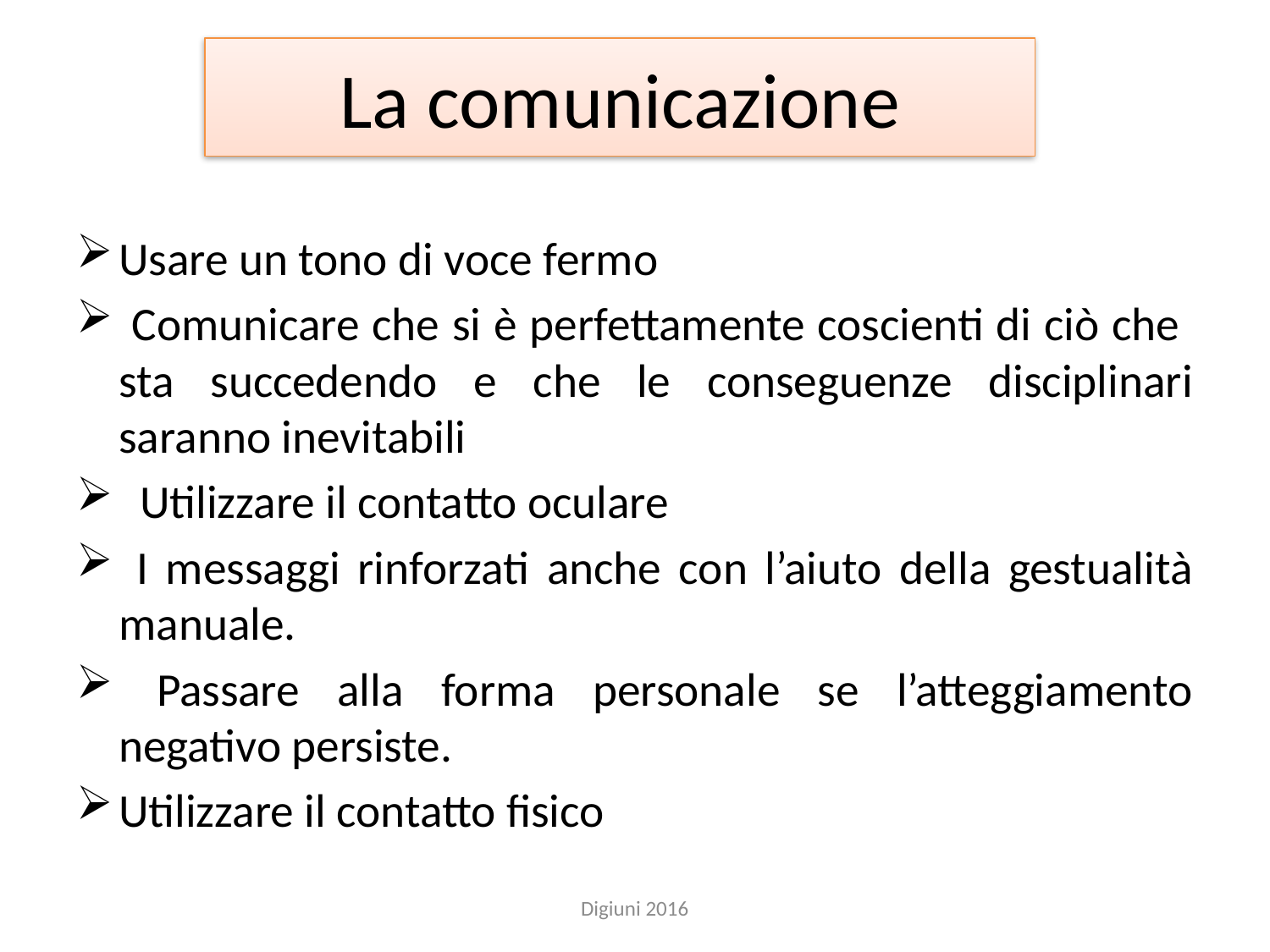

# La comunicazione
Usare un tono di voce fermo
 Comunicare che si è perfettamente coscienti di ciò che  sta succedendo e che le conseguenze disciplinari saranno inevitabili
  Utilizzare il contatto oculare
 I messaggi rinforzati anche con l’aiuto della gestualità manuale.
 Passare alla forma personale se l’atteggiamento negativo persiste.
Utilizzare il contatto fisico
Digiuni 2016